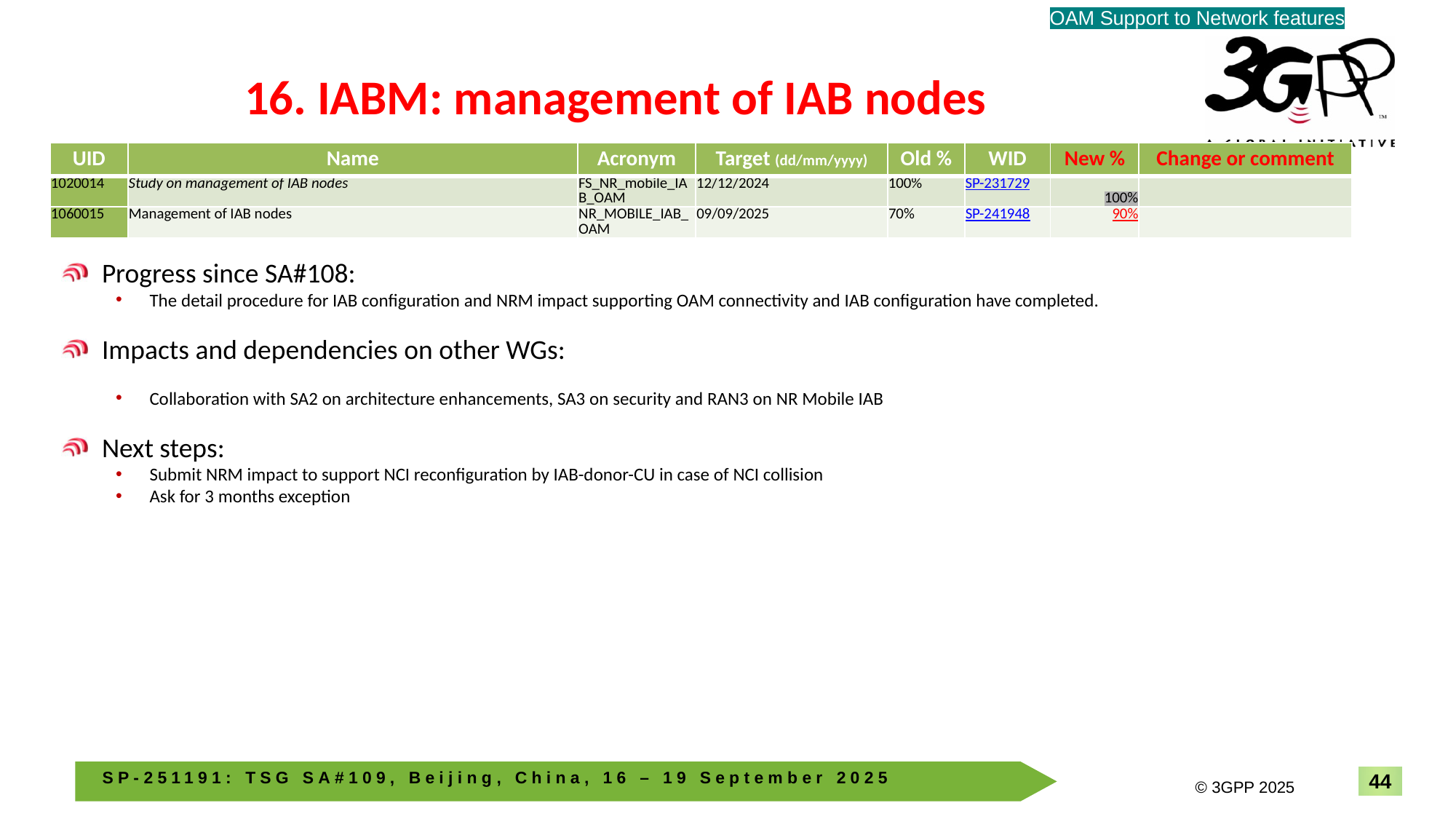

OAM Support to Network features
# 16. IABM: management of IAB nodes
| UID | Name | Acronym | Target (dd/mm/yyyy) | Old % | WID | New % | Change or comment |
| --- | --- | --- | --- | --- | --- | --- | --- |
| 1020014 | Study on management of IAB nodes | FS\_NR\_mobile\_IAB\_OAM | 12/12/2024 | 100% | SP-231729 | 100% |  |
| 1060015 | Management of IAB nodes | NR\_MOBILE\_IAB\_OAM | 09/09/2025 | 70% | SP-241948 | 90% |  |
Progress since SA#108:
The detail procedure for IAB configuration and NRM impact supporting OAM connectivity and IAB configuration have completed.

Impacts and dependencies on other WGs:

Collaboration with SA2 on architecture enhancements, SA3 on security and RAN3 on NR Mobile IAB

Next steps:
Submit NRM impact to support NCI reconfiguration by IAB-donor-CU in case of NCI collision
Ask for 3 months exception